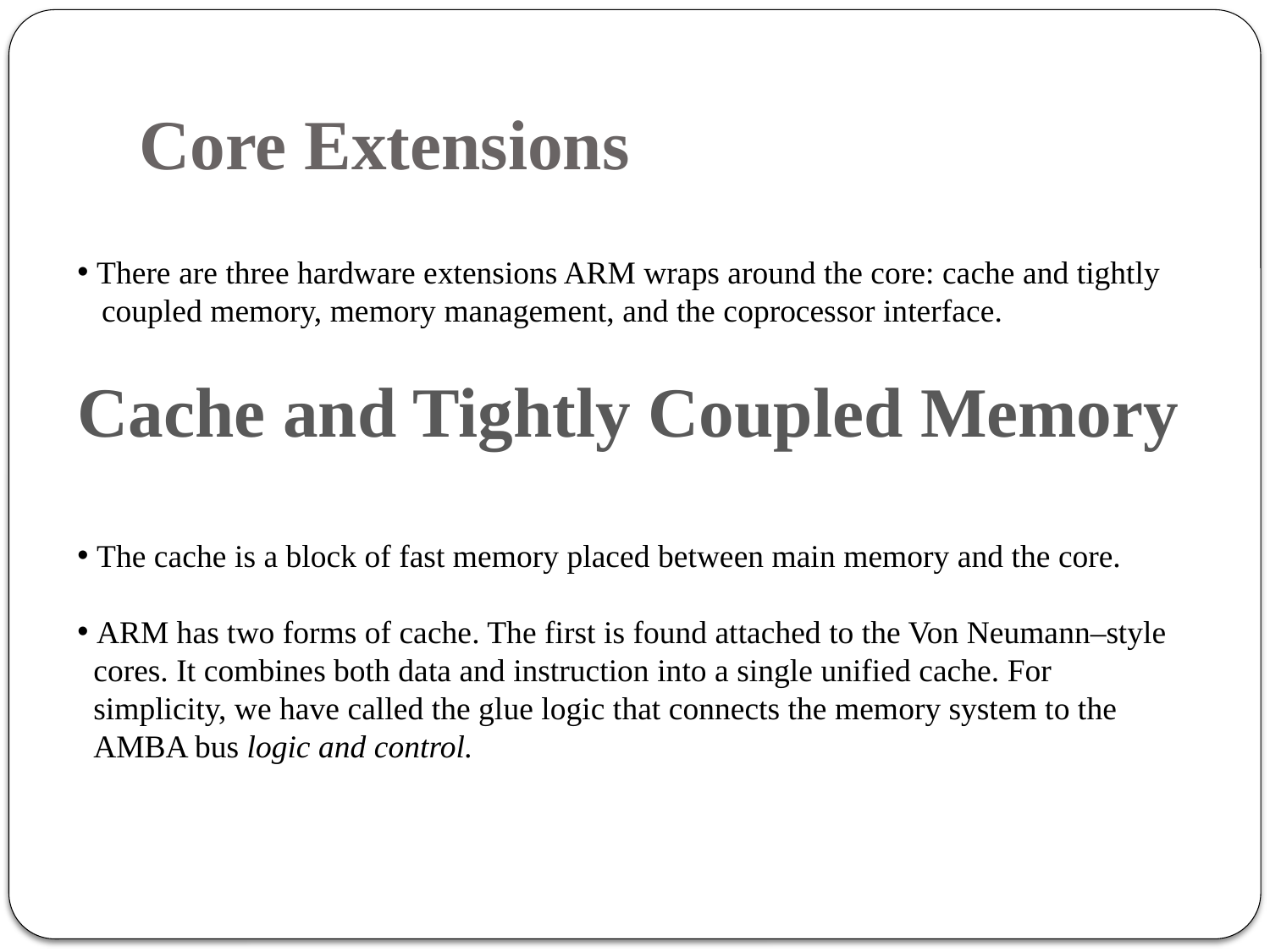

# Core Extensions
 There are three hardware extensions ARM wraps around the core: cache and tightly
   coupled memory, memory management, and the coprocessor interface.

Cache and Tightly Coupled Memory

 The cache is a block of fast memory placed between main memory and the core.

 ARM has two forms of cache. The first is found attached to the Von Neumann–style
  cores. It combines both data and instruction into a single unified cache. For
  simplicity, we have called the glue logic that connects the memory system to the
  AMBA bus logic and control.